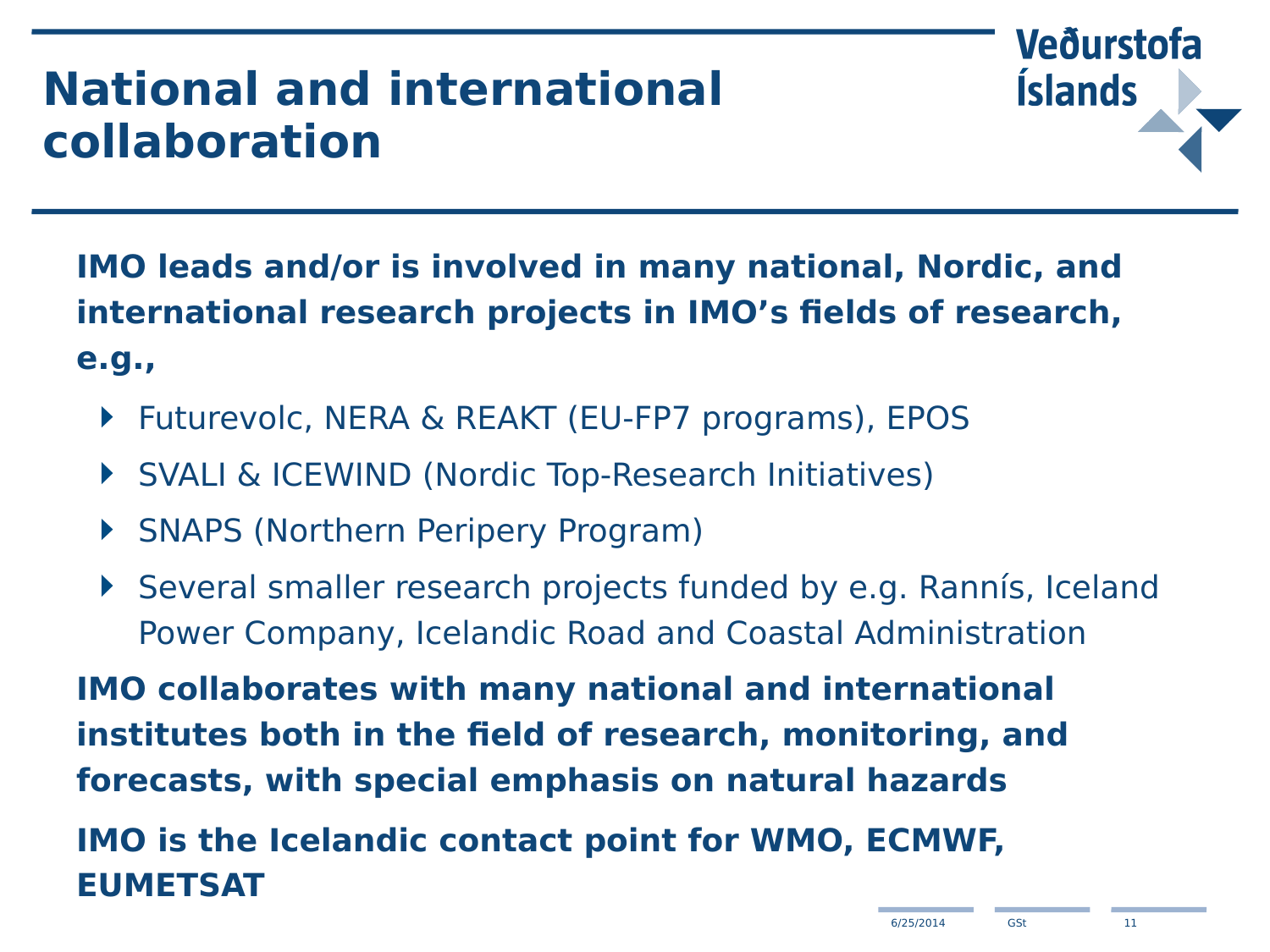

# National and international collaboration
IMO leads and/or is involved in many national, Nordic, and international research projects in IMO’s fields of research, e.g.,
Futurevolc, NERA & REAKT (EU-FP7 programs), EPOS
SVALI & ICEWIND (Nordic Top-Research Initiatives)
SNAPS (Northern Peripery Program)
Several smaller research projects funded by e.g. Rannís, Iceland Power Company, Icelandic Road and Coastal Administration
IMO collaborates with many national and international institutes both in the field of research, monitoring, and forecasts, with special emphasis on natural hazards
IMO is the Icelandic contact point for WMO, ECMWF, EUMETSAT
11
6/25/2014
GSt